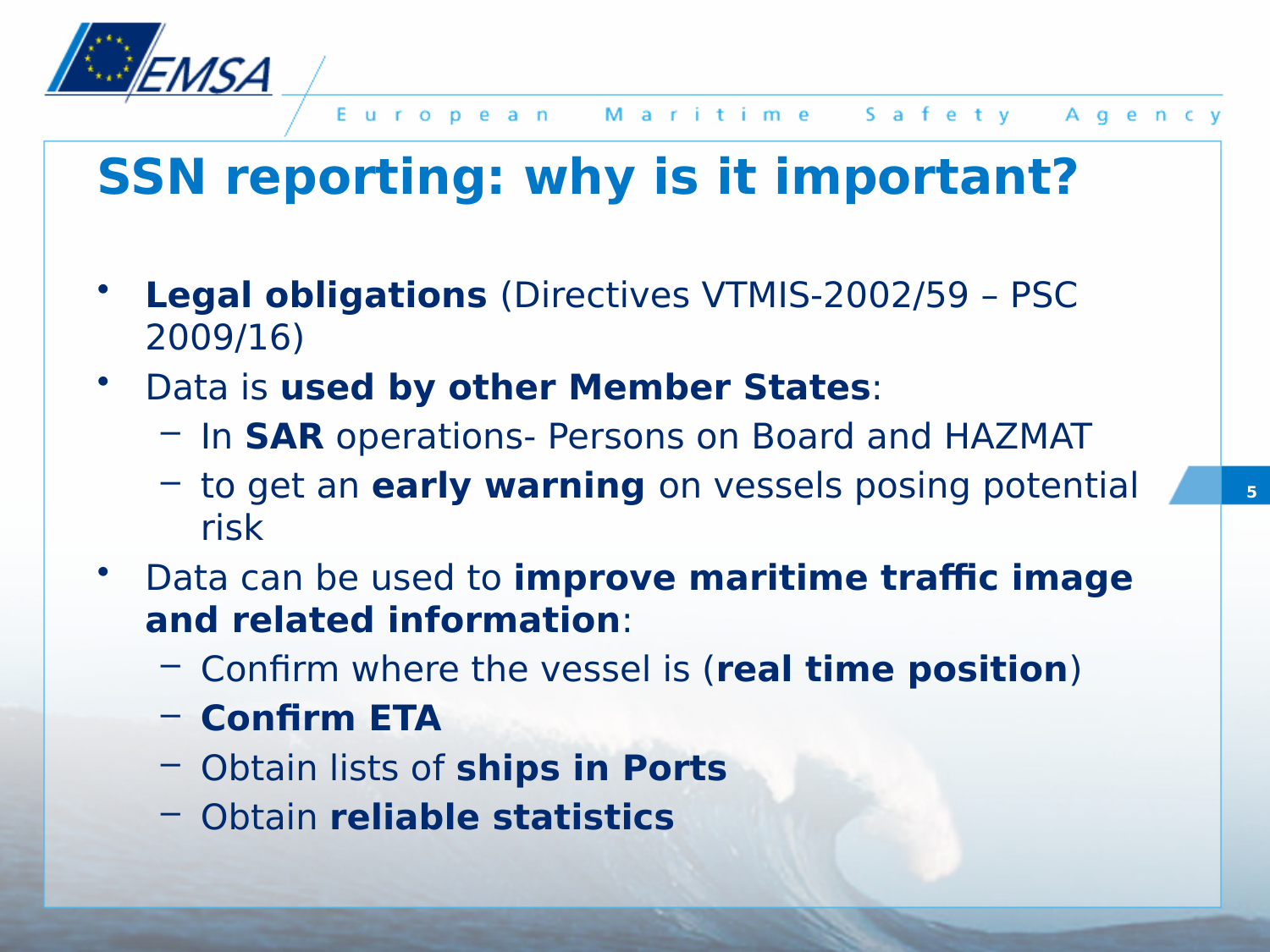

# SSN reporting: why is it important?
Legal obligations (Directives VTMIS-2002/59 – PSC 2009/16)
Data is used by other Member States:
In SAR operations- Persons on Board and HAZMAT
to get an early warning on vessels posing potential risk
Data can be used to improve maritime traffic image and related information:
Confirm where the vessel is (real time position)
Confirm ETA
Obtain lists of ships in Ports
Obtain reliable statistics

5